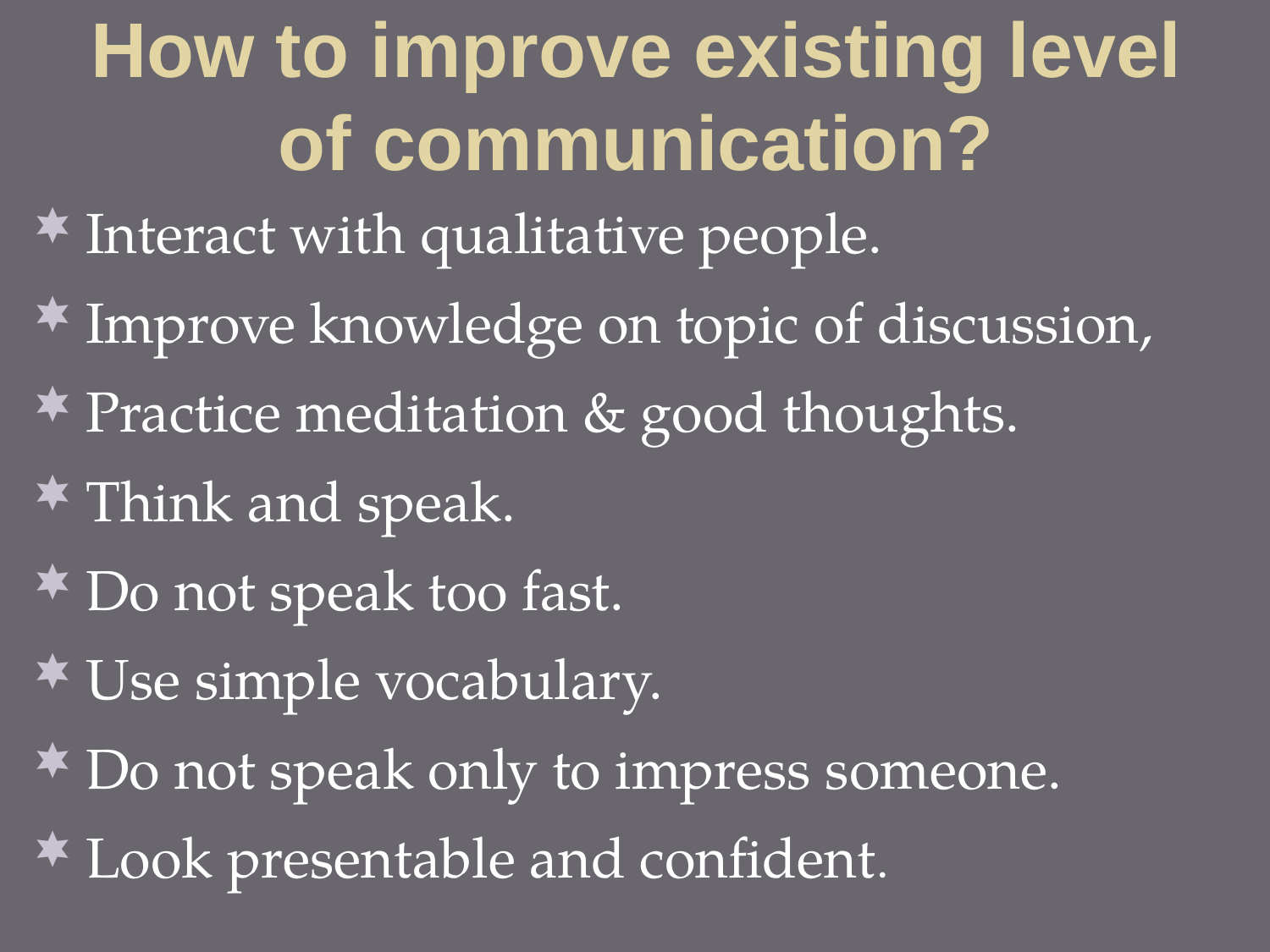

# How to improve existing level of communication?
Interact with qualitative people.
Improve knowledge on topic of discussion,
Practice meditation & good thoughts.
Think and speak.
Do not speak too fast.
Use simple vocabulary.
Do not speak only to impress someone.
Look presentable and confident.